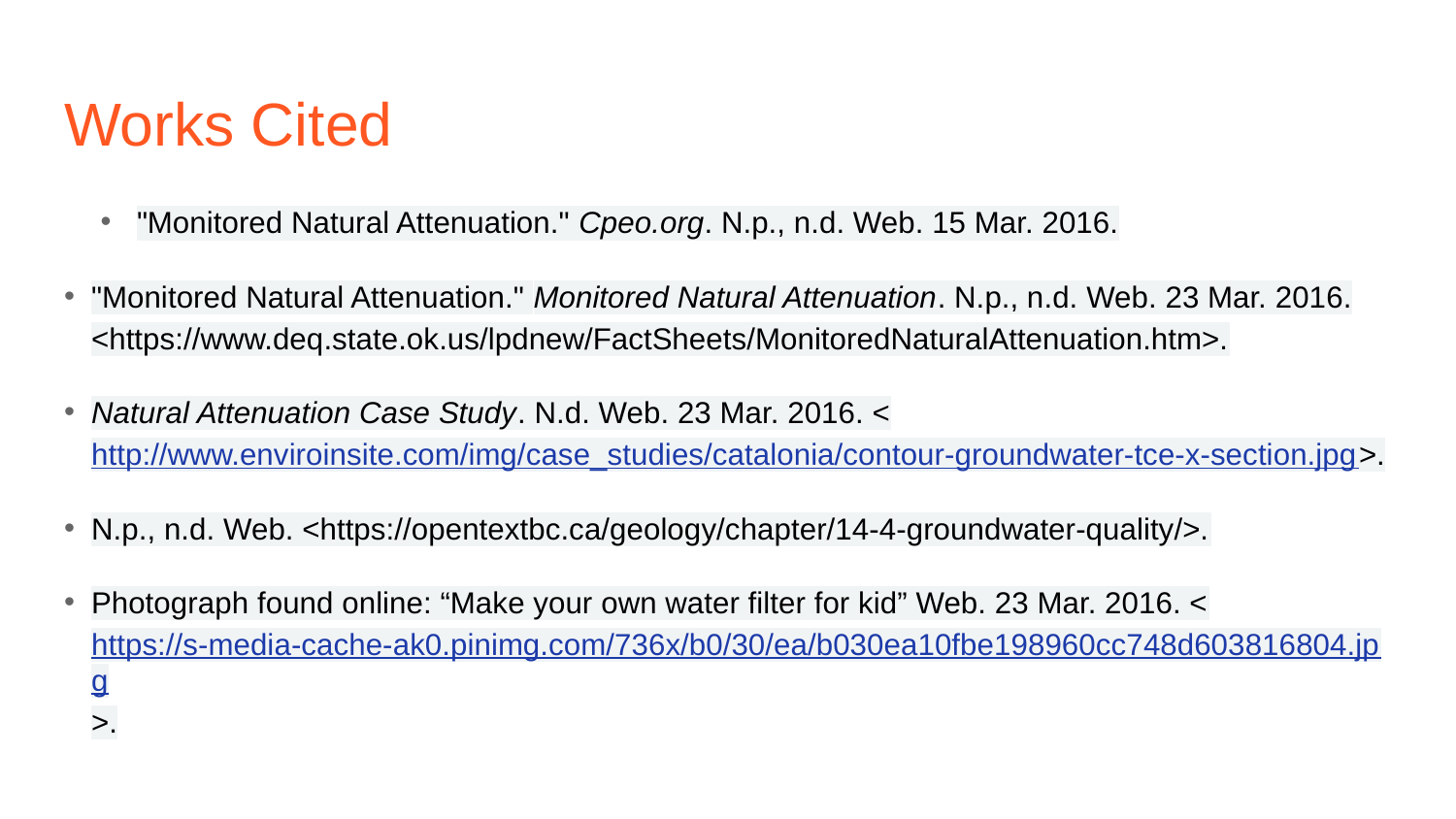

# Works Cited
"Monitored Natural Attenuation." Cpeo.org. N.p., n.d. Web. 15 Mar. 2016.
"Monitored Natural Attenuation." Monitored Natural Attenuation. N.p., n.d. Web. 23 Mar. 2016. <https://www.deq.state.ok.us/lpdnew/FactSheets/MonitoredNaturalAttenuation.htm>.
Natural Attenuation Case Study. N.d. Web. 23 Mar. 2016. <http://www.enviroinsite.com/img/case_studies/catalonia/contour-groundwater-tce-x-section.jpg>.
N.p., n.d. Web. <https://opentextbc.ca/geology/chapter/14-4-groundwater-quality/>.
Photograph found online: “Make your own water filter for kid” Web. 23 Mar. 2016. <https://s-media-cache-ak0.pinimg.com/736x/b0/30/ea/b030ea10fbe198960cc748d603816804.jpg>.